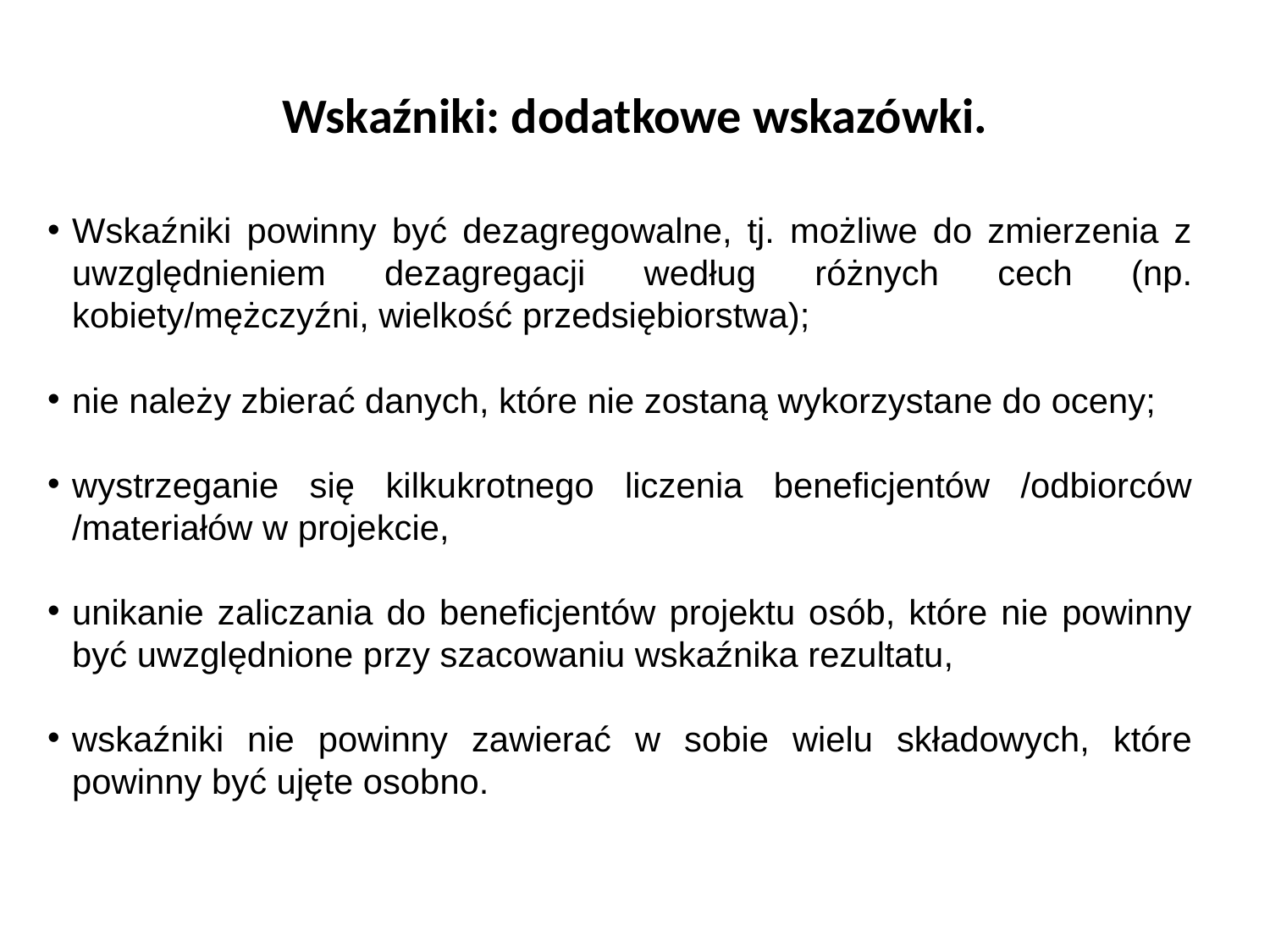

# Wskaźniki: dodatkowe wskazówki.
Wskaźniki powinny być dezagregowalne, tj. możliwe do zmierzenia z uwzględnieniem dezagregacji według różnych cech (np. kobiety/mężczyźni, wielkość przedsiębiorstwa);

nie należy zbierać danych, które nie zostaną wykorzystane do oceny;

wystrzeganie się kilkukrotnego liczenia beneficjentów /odbiorców /materiałów w projekcie,

unikanie zaliczania do beneficjentów projektu osób, które nie powinny być uwzględnione przy szacowaniu wskaźnika rezultatu,

wskaźniki nie powinny zawierać w sobie wielu składowych, które powinny być ujęte osobno.

94